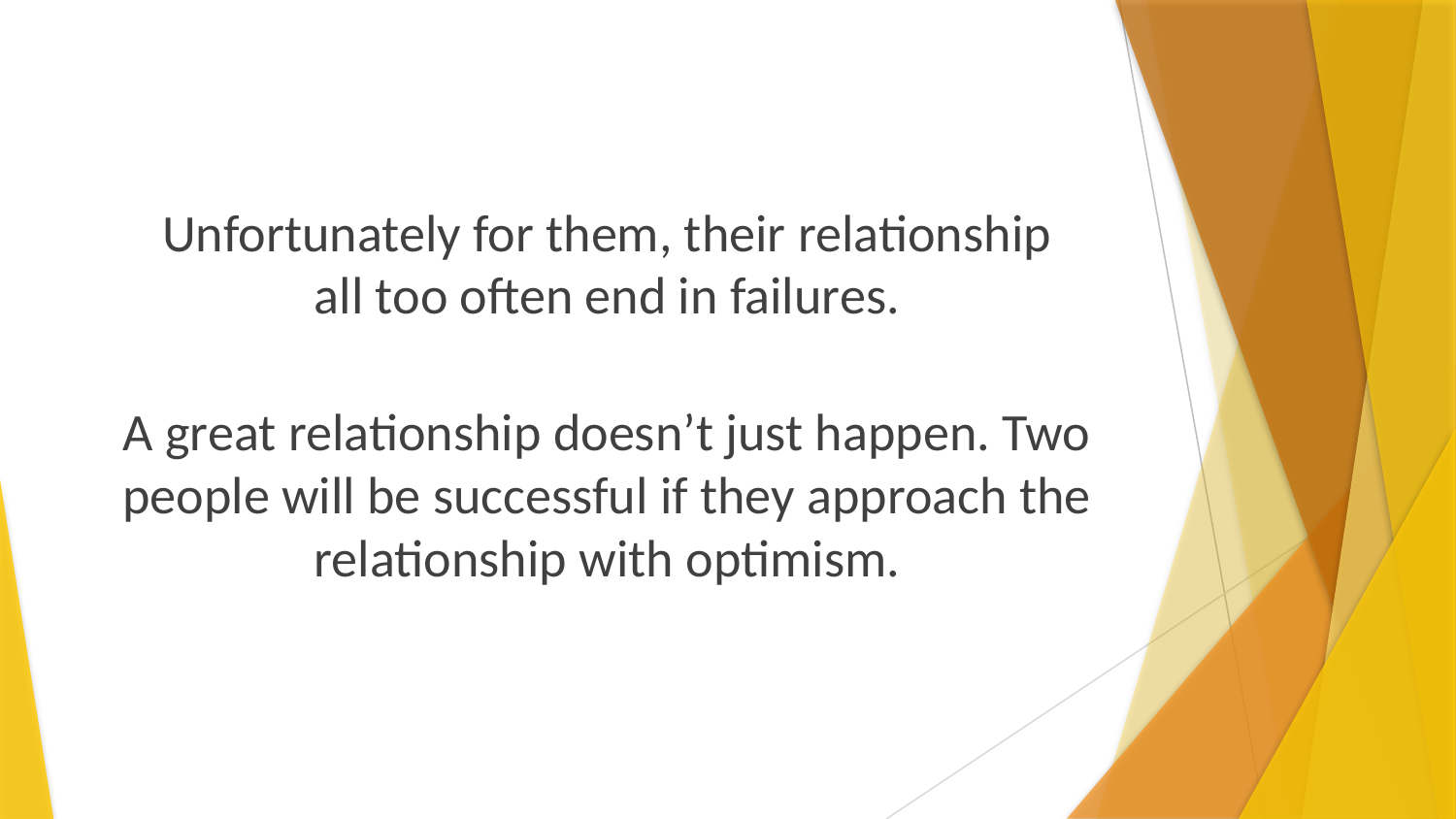

Unfortunately for them, their relationship
all too often end in failures.
A great relationship doesn’t just happen. Two people will be successful if they approach the relationship with optimism.